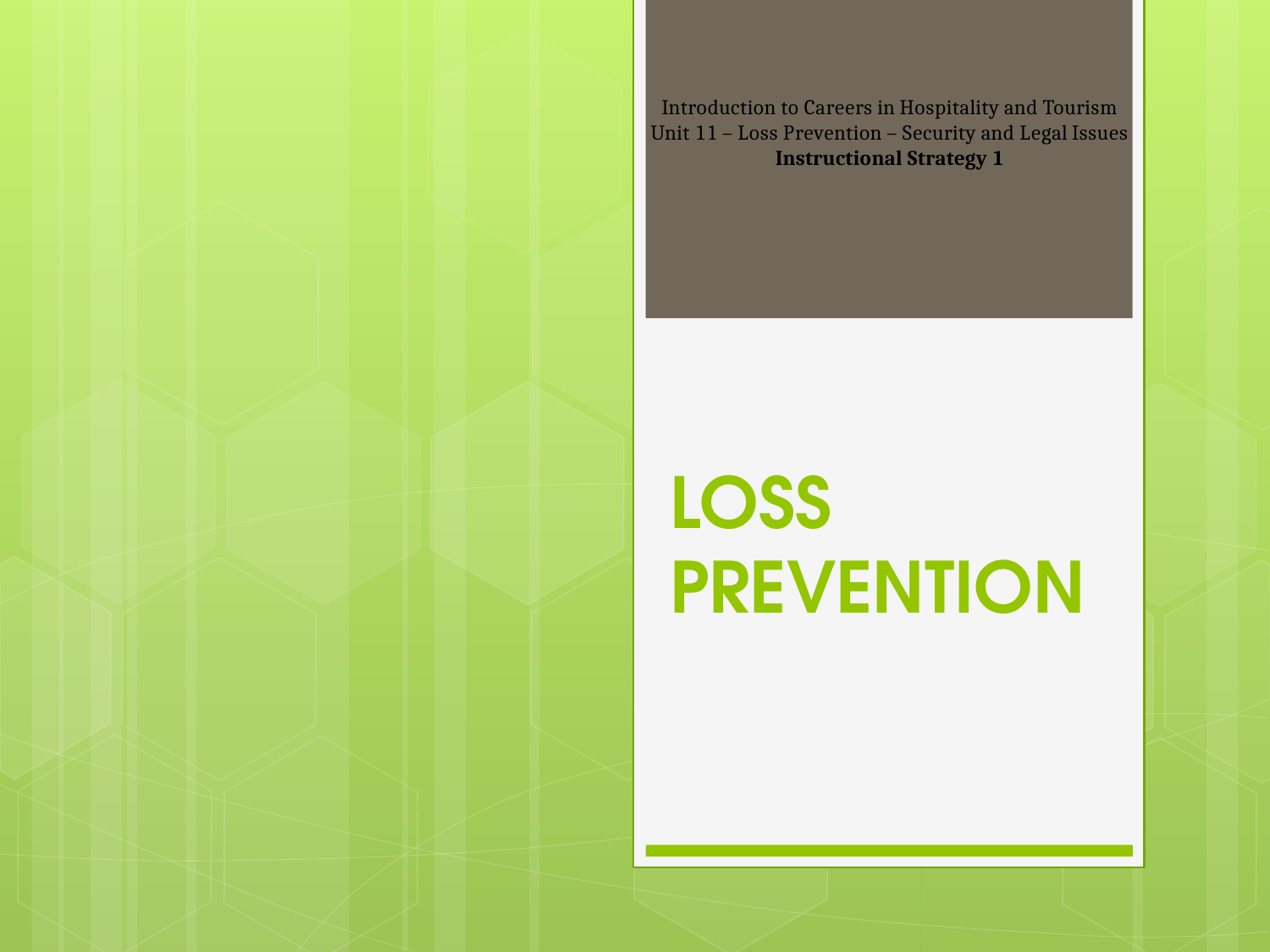

Introduction to Careers in Hospitality and Tourism
Unit 11 – Loss Prevention – Security and Legal Issues
Instructional Strategy 1
# LOSS PREVENTION